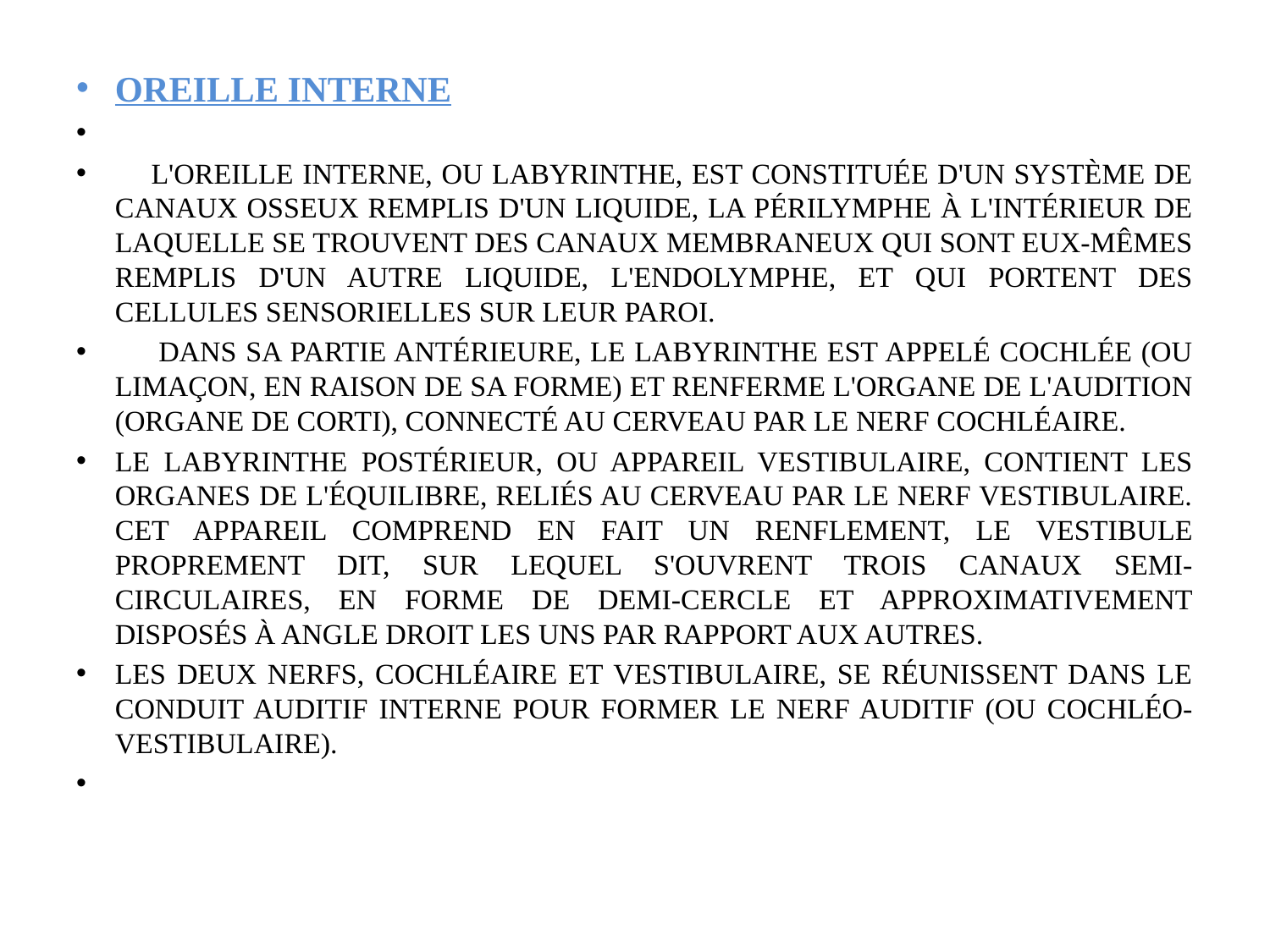

Oreille interne

    L'oreille interne, ou labyrinthe, est constituée d'un système de canaux osseux remplis d'un liquide, la périlymphe à l'intérieur de laquelle se trouvent des canaux membraneux qui sont eux-mêmes remplis d'un autre liquide, l'endolymphe, et qui portent des cellules sensorielles sur leur paroi.
     Dans sa partie antérieure, le labyrinthe est appelé cochlée (ou limaçon, en raison de sa forme) et renferme l'organe de l'audition (organe de Corti), connecté au cerveau par le nerf cochléaire.
Le labyrinthe postérieur, ou appareil vestibulaire, contient les organes de l'équilibre, reliés au cerveau par le nerf vestibulaire. Cet appareil comprend en fait un renflement, le vestibule proprement dit, sur lequel s'ouvrent trois canaux semi-circulaires, en forme de demi-cercle et approximativement disposés à angle droit les uns par rapport aux autres.
Les deux nerfs, cochléaire et vestibulaire, se réunissent dans le conduit auditif interne pour former le nerf auditif (ou cochléo-vestibulaire).